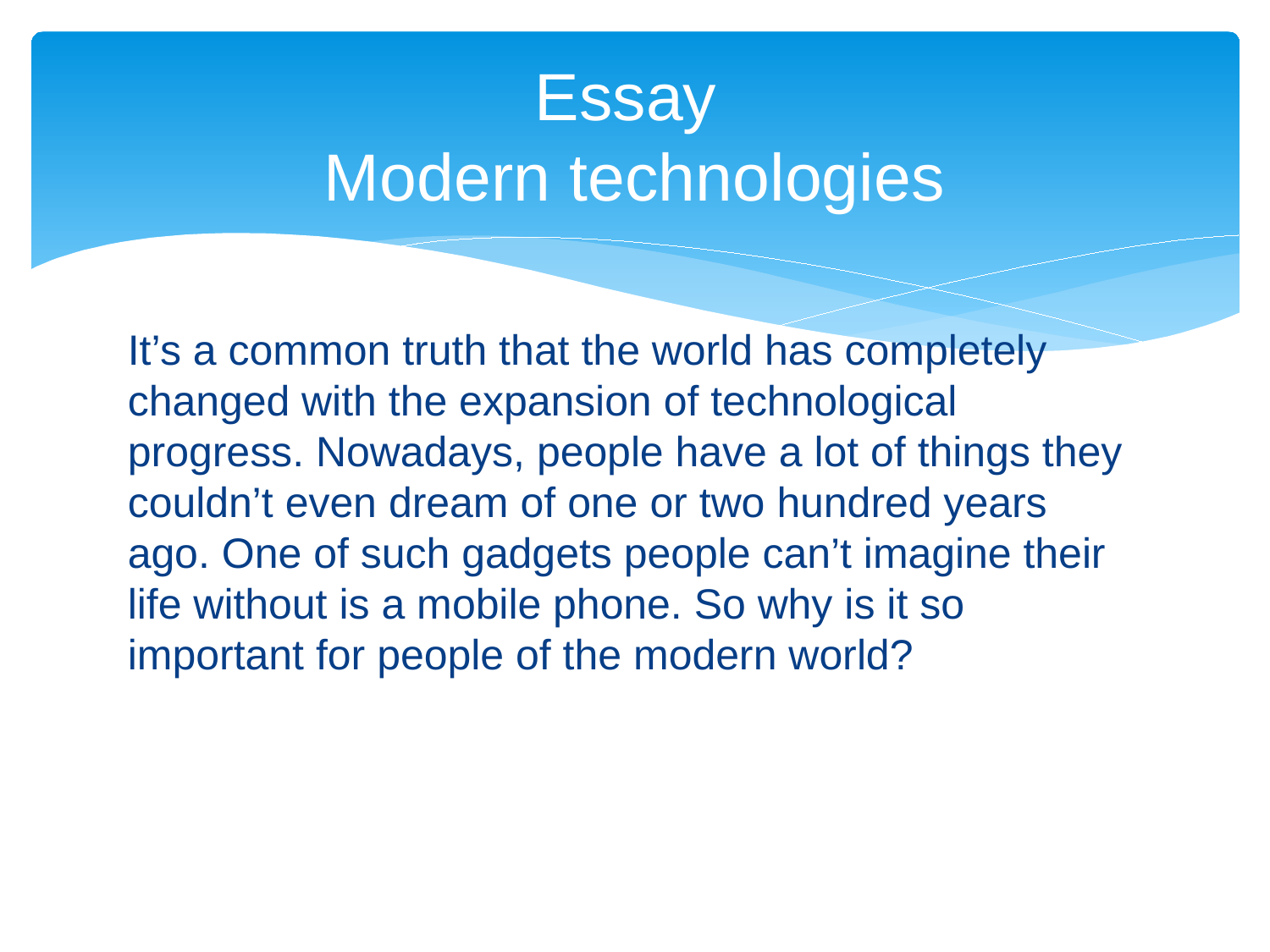

# Essay Modern technologies
It’s a common truth that the world has completely changed with the expansion of technological progress. Nowadays, people have a lot of things they couldn’t even dream of one or two hundred years ago. One of such gadgets people can’t imagine their life without is a mobile phone. So why is it so important for people of the modern world?